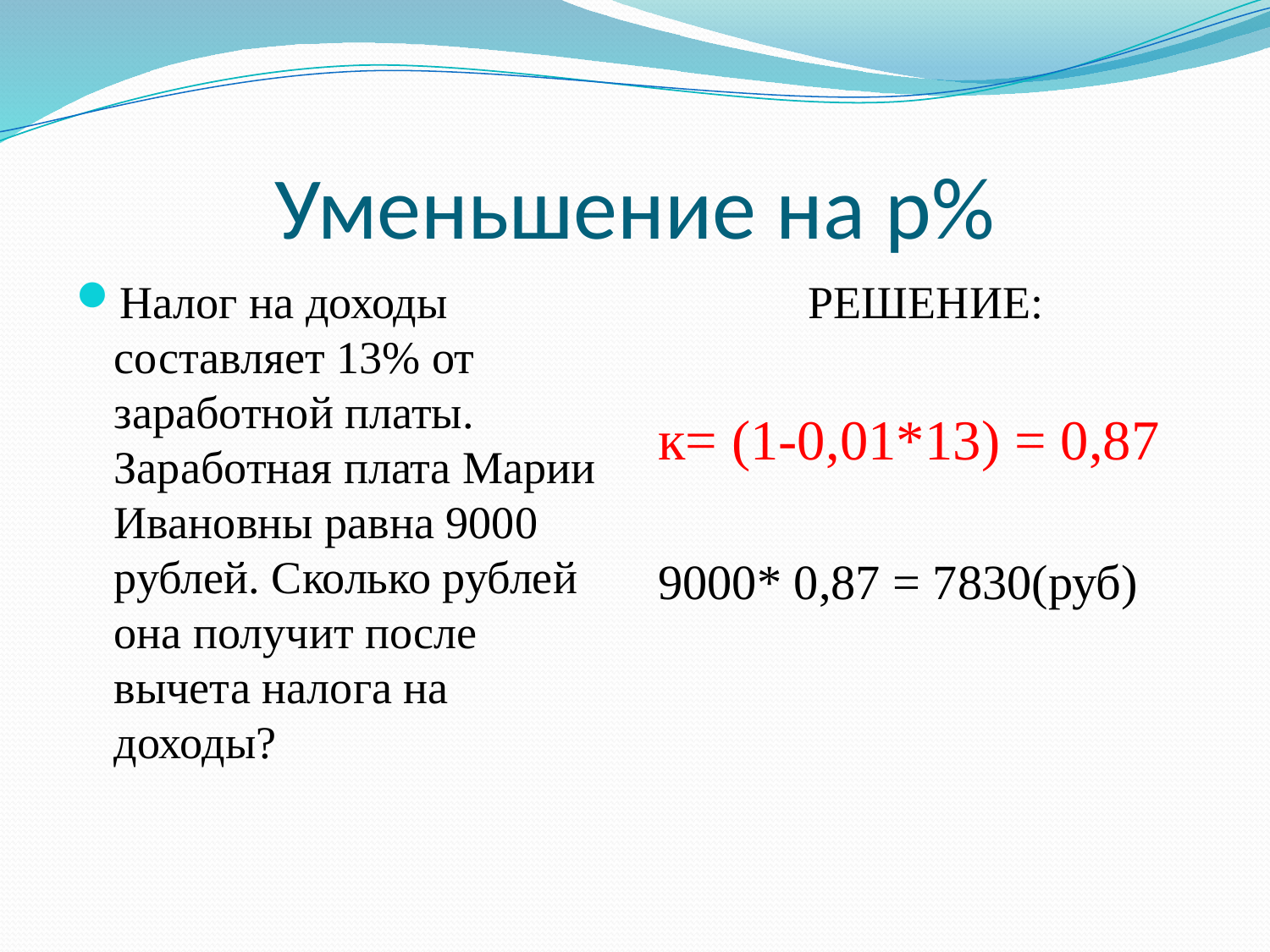

# Уменьшение на р%
Налог на доходы составляет 13% от заработной платы. Заработная плата Марии Ивановны равна 9000 рублей. Сколько рублей она получит после вычета налога на доходы?
РЕШЕНИЕ:

к= (1-0,01*13) = 0,87

9000* 0,87 = 7830(руб)